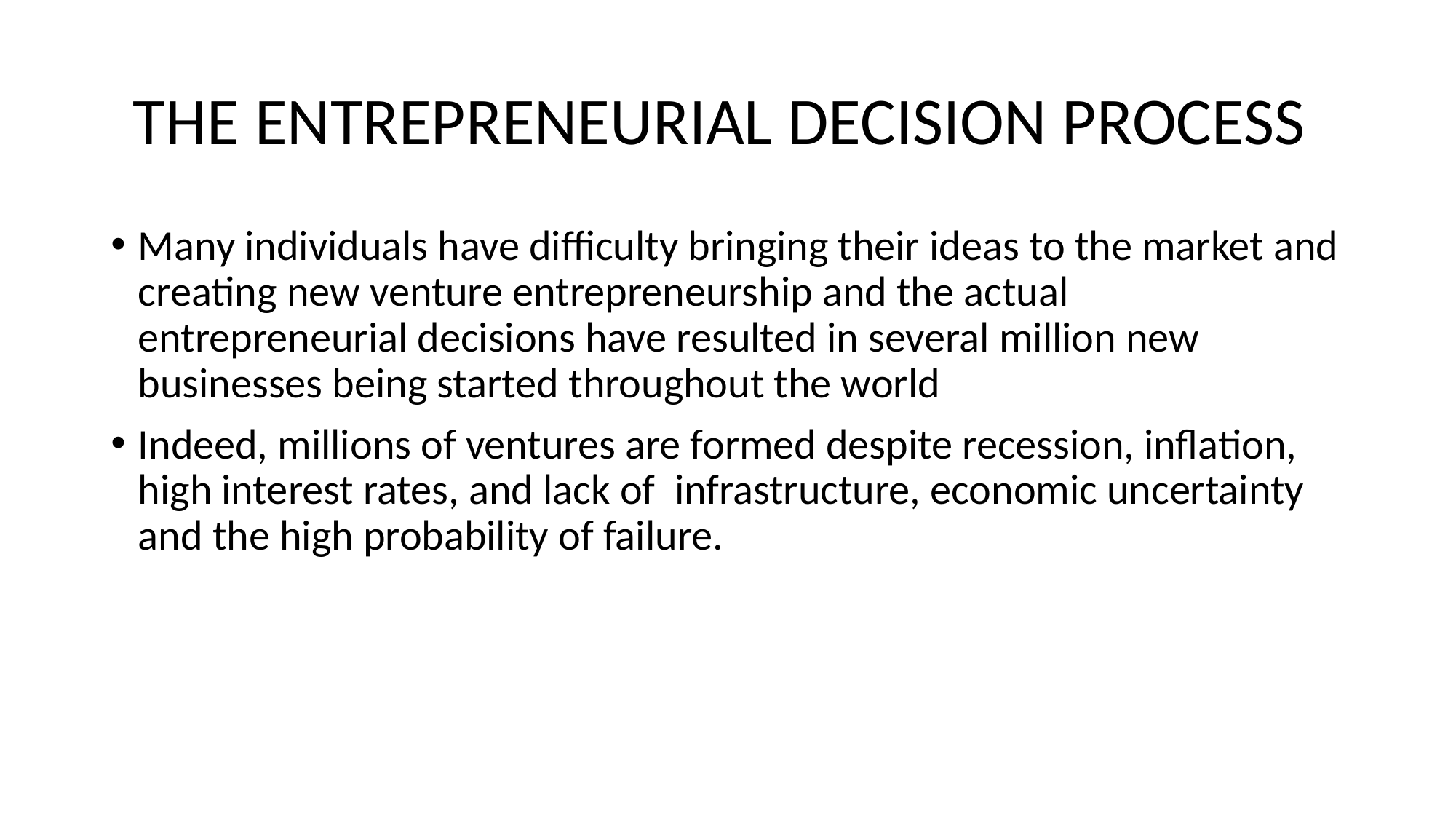

# THE ENTREPRENEURIAL DECISION PROCESS
Many individuals have difficulty bringing their ideas to the market and creating new venture entrepreneurship and the actual entrepreneurial decisions have resulted in several million new businesses being started throughout the world
Indeed, millions of ventures are formed despite recession, inflation, high interest rates, and lack of  infrastructure, economic uncertainty and the high probability of failure.